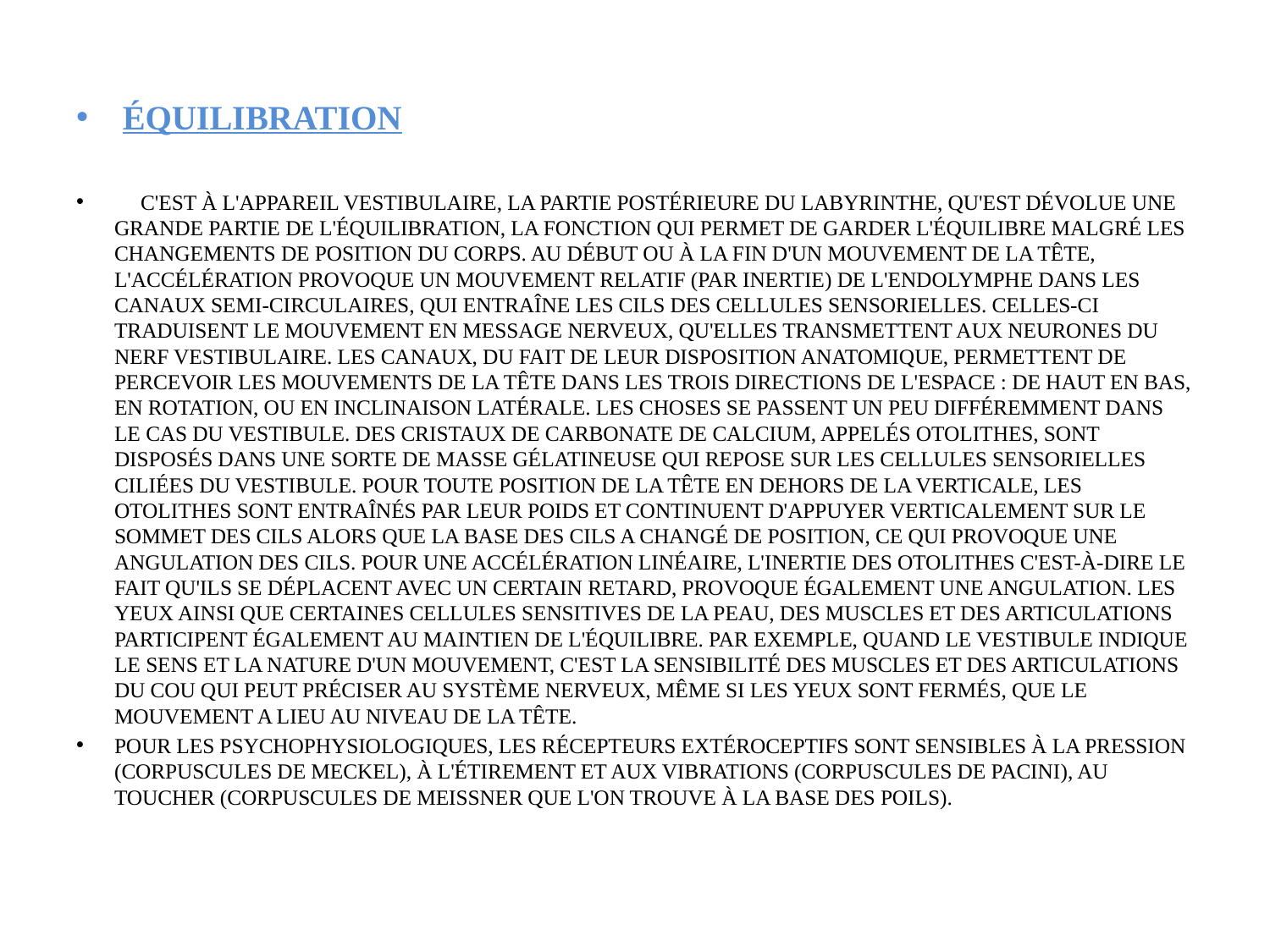

Équilibration

     C'est à l'appareil vestibulaire, la partie postérieure du labyrinthe, qu'est dévolue une grande partie de l'équilibration, la fonction qui permet de garder l'équilibre malgré les changements de position du corps. Au début ou à la fin d'un mouvement de la tête, l'accélération provoque un mouvement relatif (par inertie) de l'endolymphe dans les canaux semi-circulaires, qui entraîne les cils des cellules sensorielles. Celles-ci traduisent le mouvement en message nerveux, qu'elles transmettent aux neurones du nerf vestibulaire. Les canaux, du fait de leur disposition anatomique, permettent de percevoir les mouvements de la tête dans les trois directions de l'espace : de haut en bas, en rotation, ou en inclinaison latérale. Les choses se passent un peu différemment dans le cas du vestibule. Des cristaux de carbonate de calcium, appelés otolithes, sont disposés dans une sorte de masse gélatineuse qui repose sur les cellules sensorielles ciliées du vestibule. Pour toute position de la tête en dehors de la verticale, les otolithes sont entraînés par leur poids et continuent d'appuyer verticalement sur le sommet des cils alors que la base des cils a changé de position, ce qui provoque une angulation des cils. Pour une accélération linéaire, l'inertie des otolithes c'est-à-dire le fait qu'ils se déplacent avec un certain retard, provoque également une angulation. Les yeux ainsi que certaines cellules sensitives de la peau, des muscles et des articulations participent également au maintien de l'équilibre. Par exemple, quand le vestibule indique le sens et la nature d'un mouvement, c'est la sensibilité des muscles et des articulations du cou qui peut préciser au système nerveux, même si les yeux sont fermés, que le mouvement a lieu au niveau de la tête.
Pour les psychophysiologiques, les récepteurs extéroceptifs sont sensibles à la pression (corpuscules de meckel), à l'étirement et aux vibrations (corpuscules de pacini), au toucher (corpuscules de meissner que l'on trouve à la base des poils).